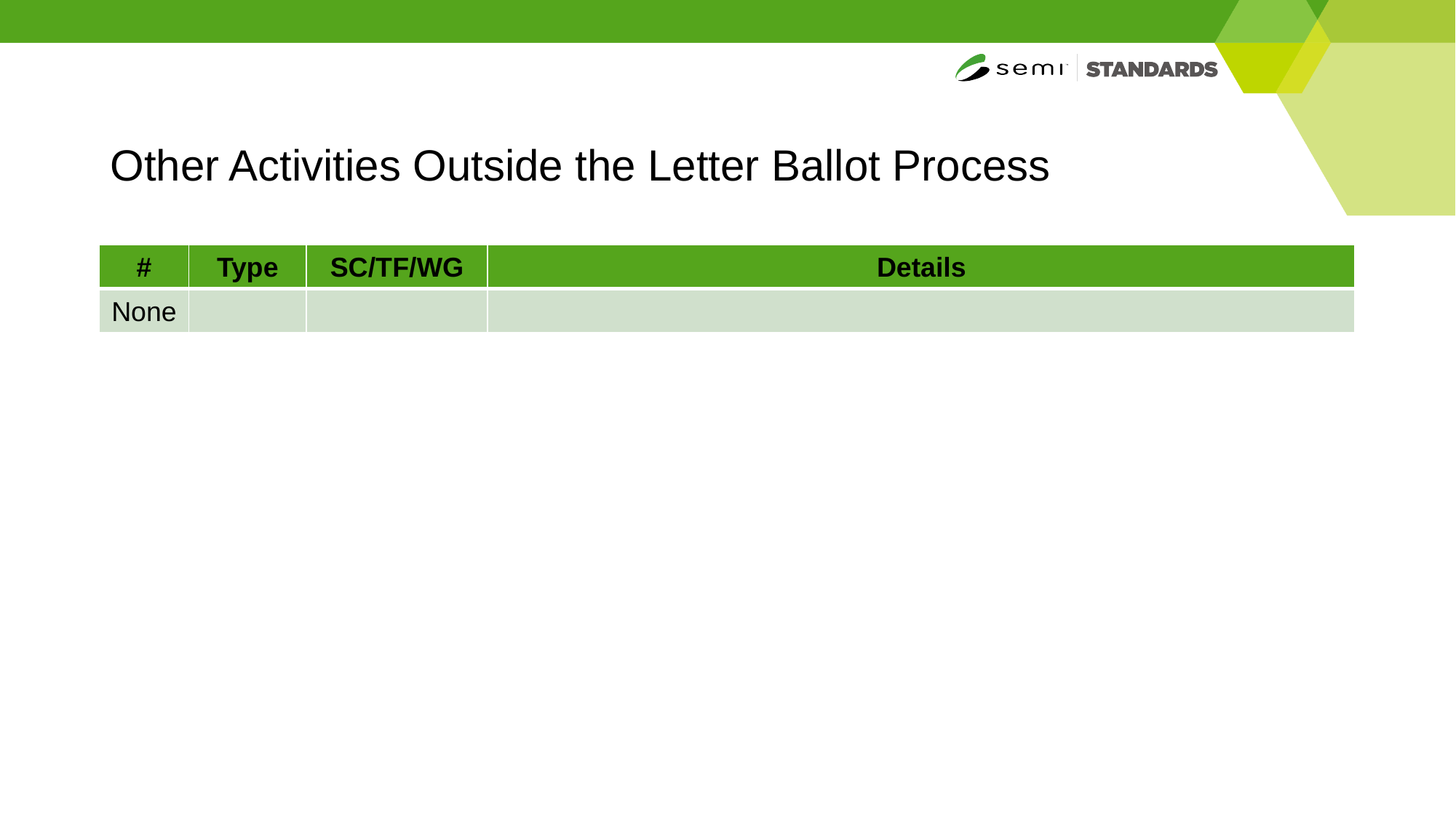

# Other Activities Outside the Letter Ballot Process
| # | Type | SC/TF/WG | Details |
| --- | --- | --- | --- |
| None |  |  |  |